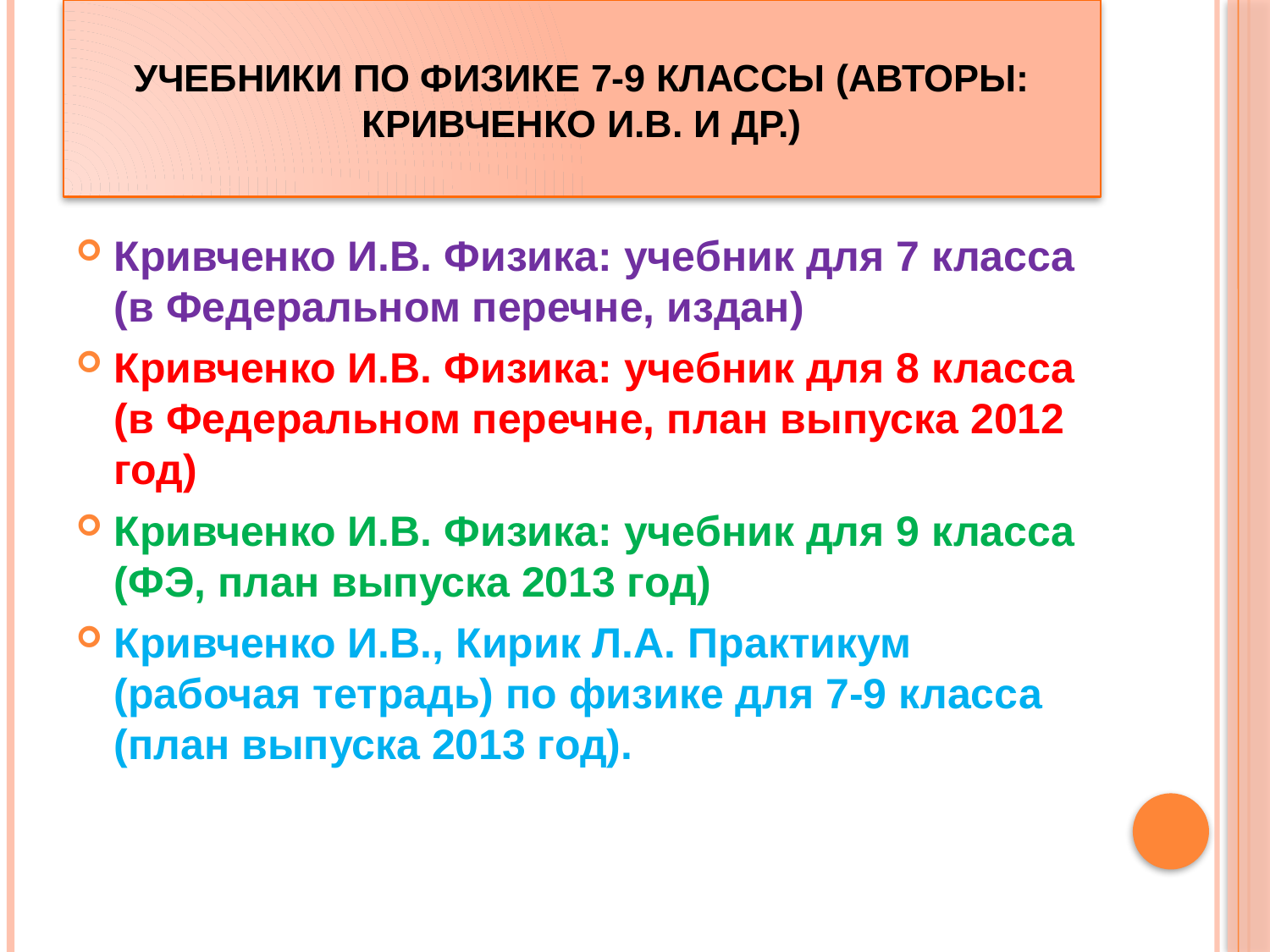

# Учебники по физике 7-9 классы (Авторы: Кривченко И.В. и др.)
Кривченко И.В. Физика: учебник для 7 класса (в Федеральном перечне, издан)
Кривченко И.В. Физика: учебник для 8 класса (в Федеральном перечне, план выпуска 2012 год)
Кривченко И.В. Физика: учебник для 9 класса (ФЭ, план выпуска 2013 год)
Кривченко И.В., Кирик Л.А. Практикум (рабочая тетрадь) по физике для 7-9 класса (план выпуска 2013 год).